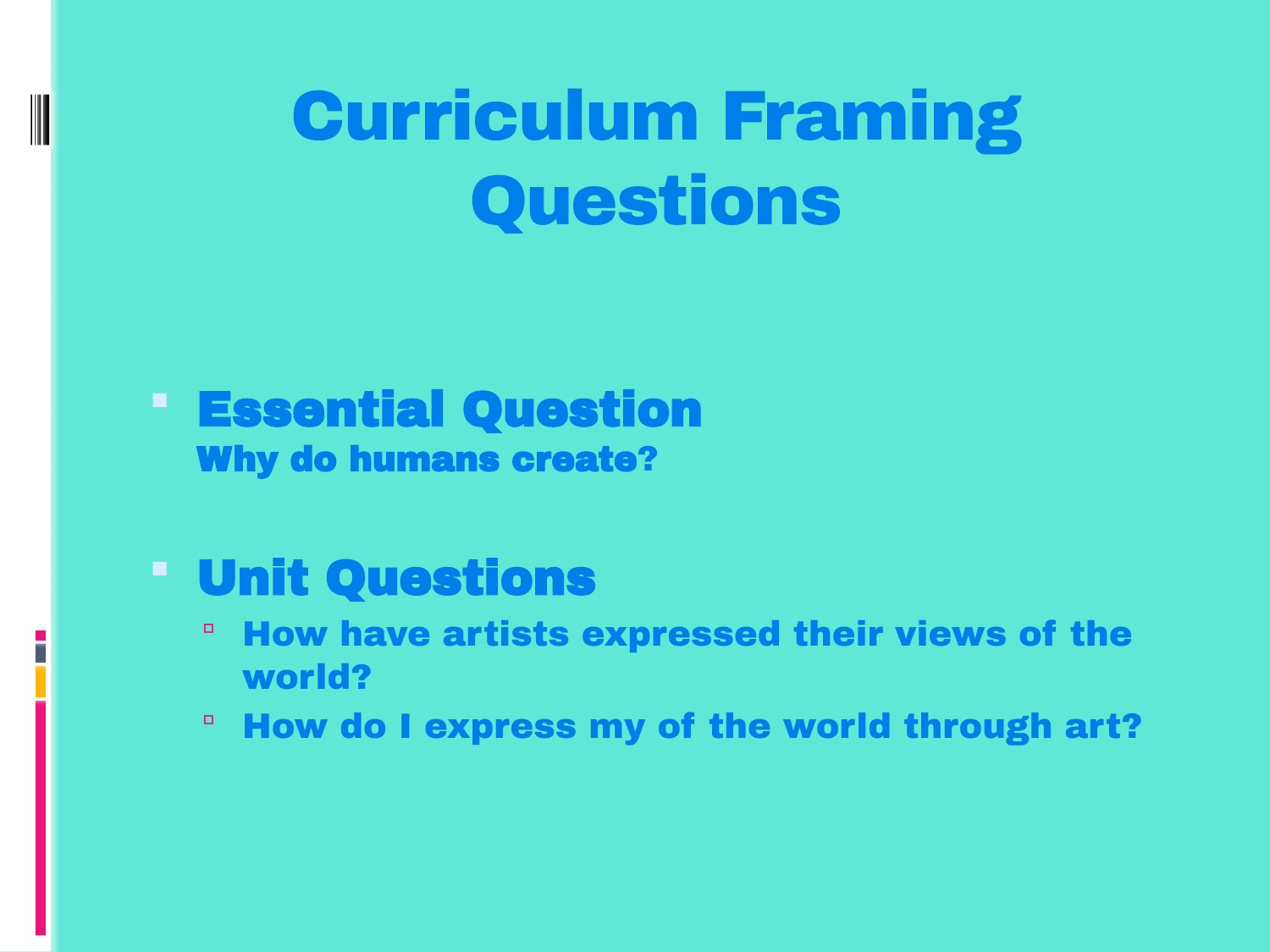

# Curriculum Framing Questions
Essential Question
Why do humans create?

Unit Questions
How have artists expressed their views of the world?
How do I express my of the world through art?